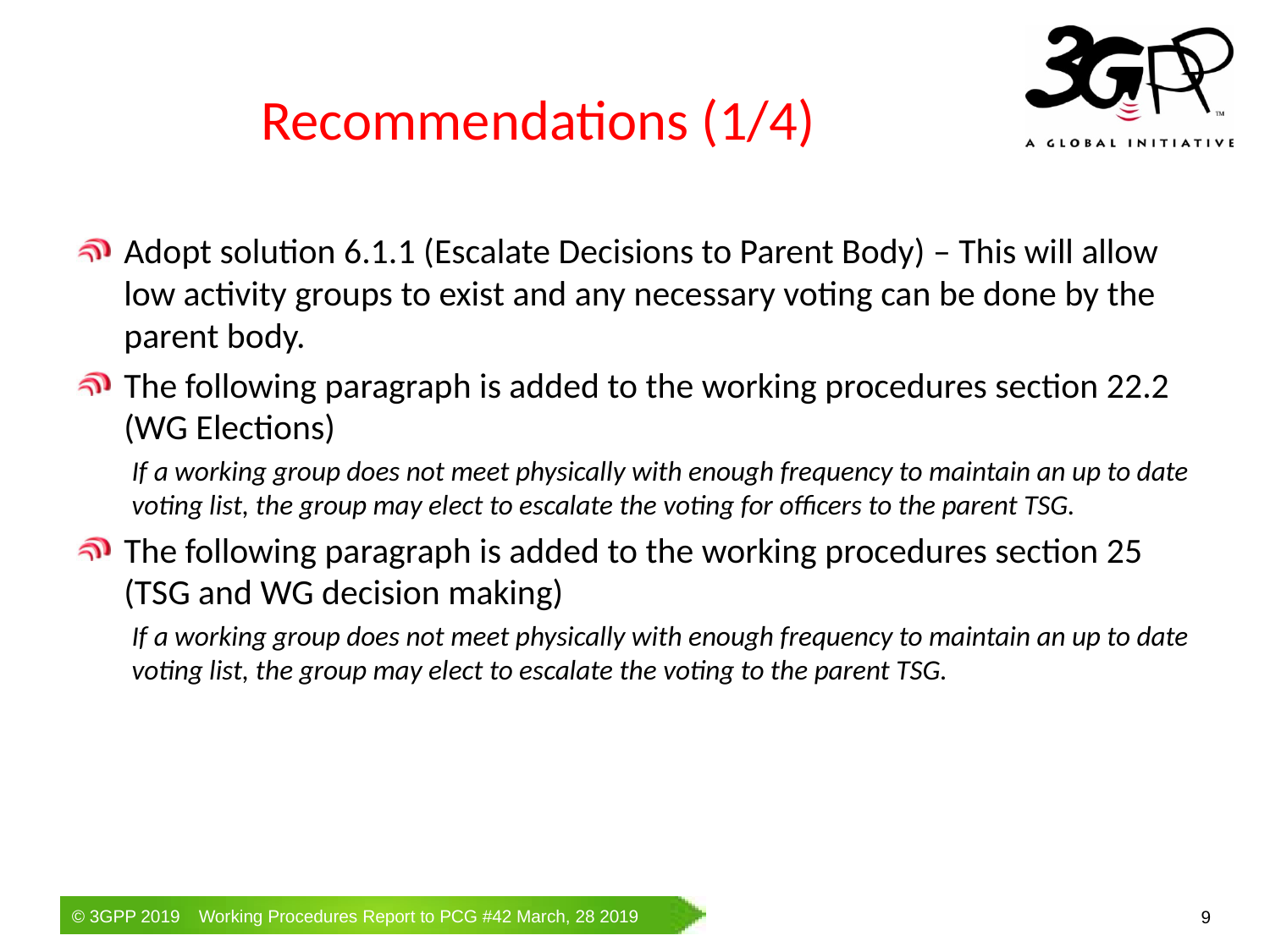

# Recommendations (1/4)
Adopt solution 6.1.1 (Escalate Decisions to Parent Body) – This will allow low activity groups to exist and any necessary voting can be done by the parent body.
The following paragraph is added to the working procedures section 22.2 (WG Elections)
If a working group does not meet physically with enough frequency to maintain an up to date voting list, the group may elect to escalate the voting for officers to the parent TSG.
The following paragraph is added to the working procedures section 25 (TSG and WG decision making)
If a working group does not meet physically with enough frequency to maintain an up to date voting list, the group may elect to escalate the voting to the parent TSG.

9